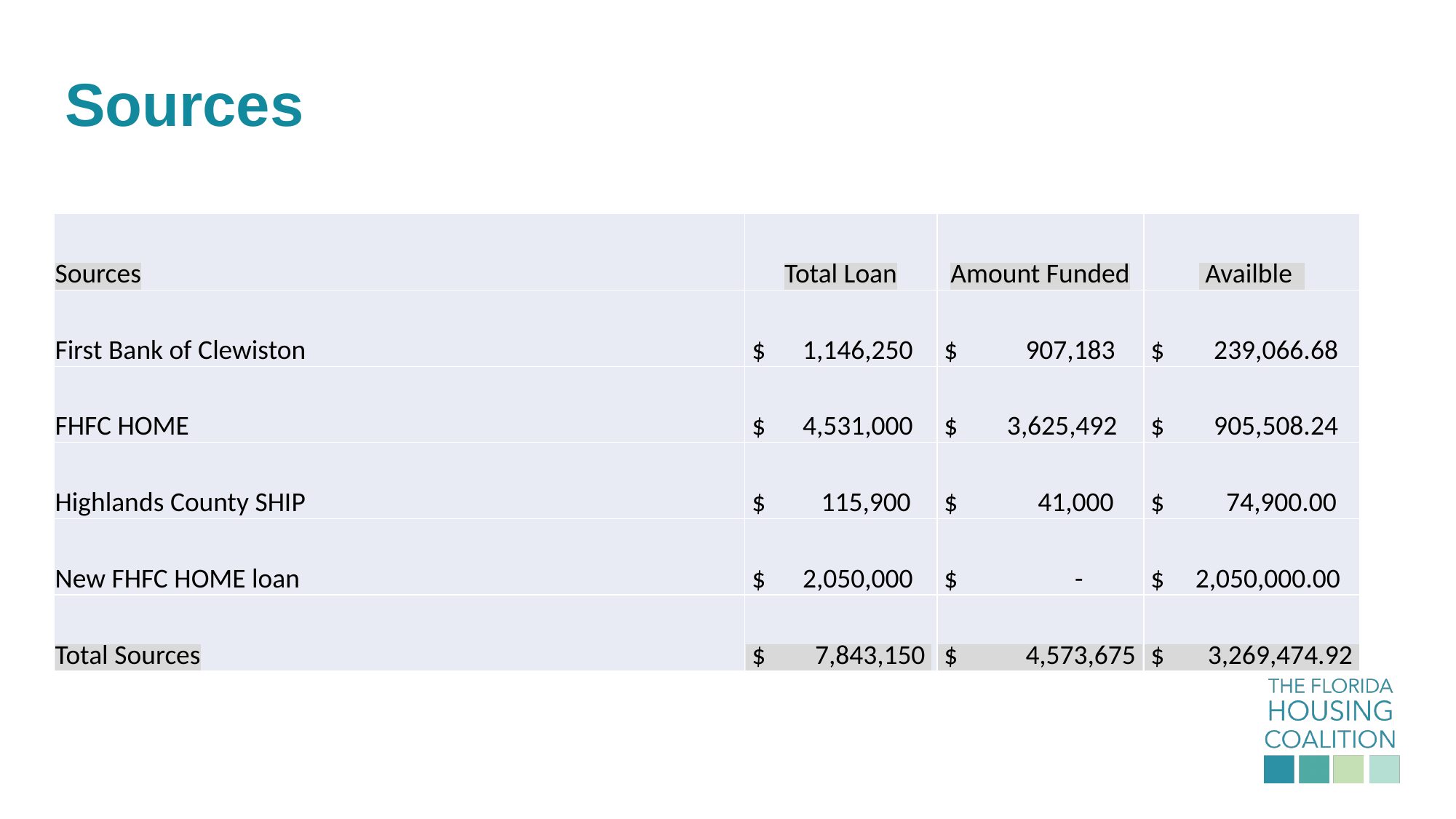

# Sources
| Sources | Total Loan | Amount Funded | Availble |
| --- | --- | --- | --- |
| First Bank of Clewiston | $ 1,146,250 | $ 907,183 | $ 239,066.68 |
| FHFC HOME | $ 4,531,000 | $ 3,625,492 | $ 905,508.24 |
| Highlands County SHIP | $ 115,900 | $ 41,000 | $ 74,900.00 |
| New FHFC HOME loan | $ 2,050,000 | $ - | $ 2,050,000.00 |
| Total Sources | $ 7,843,150 | $ 4,573,675 | $ 3,269,474.92 |